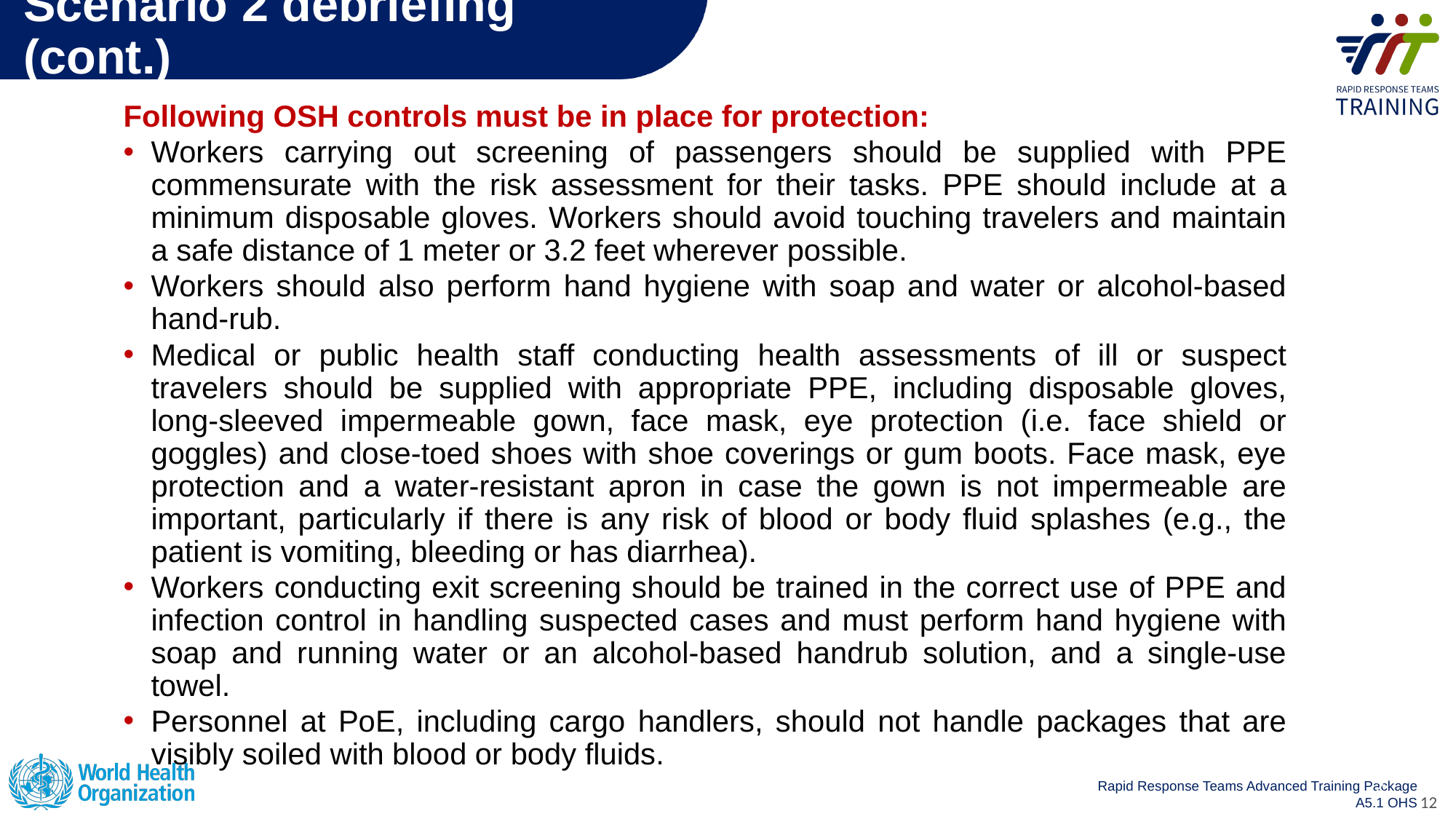

# Scenario 2 debriefing (cont.)
Following OSH controls must be in place for protection:
Workers carrying out screening of passengers should be supplied with PPE commensurate with the risk assessment for their tasks. PPE should include at a minimum disposable gloves. Workers should avoid touching travelers and maintain a safe distance of 1 meter or 3.2 feet wherever possible.
Workers should also perform hand hygiene with soap and water or alcohol-based hand-rub.
Medical or public health staff conducting health assessments of ill or suspect travelers should be supplied with appropriate PPE, including disposable gloves, long-sleeved impermeable gown, face mask, eye protection (i.e. face shield or goggles) and close-toed shoes with shoe coverings or gum boots. Face mask, eye protection and a water-resistant apron in case the gown is not impermeable are important, particularly if there is any risk of blood or body fluid splashes (e.g., the patient is vomiting, bleeding or has diarrhea).
Workers conducting exit screening should be trained in the correct use of PPE and infection control in handling suspected cases and must perform hand hygiene with soap and running water or an alcohol-based handrub solution, and a single-use towel.
Personnel at PoE, including cargo handlers, should not handle packages that are visibly soiled with blood or body fluids.
12